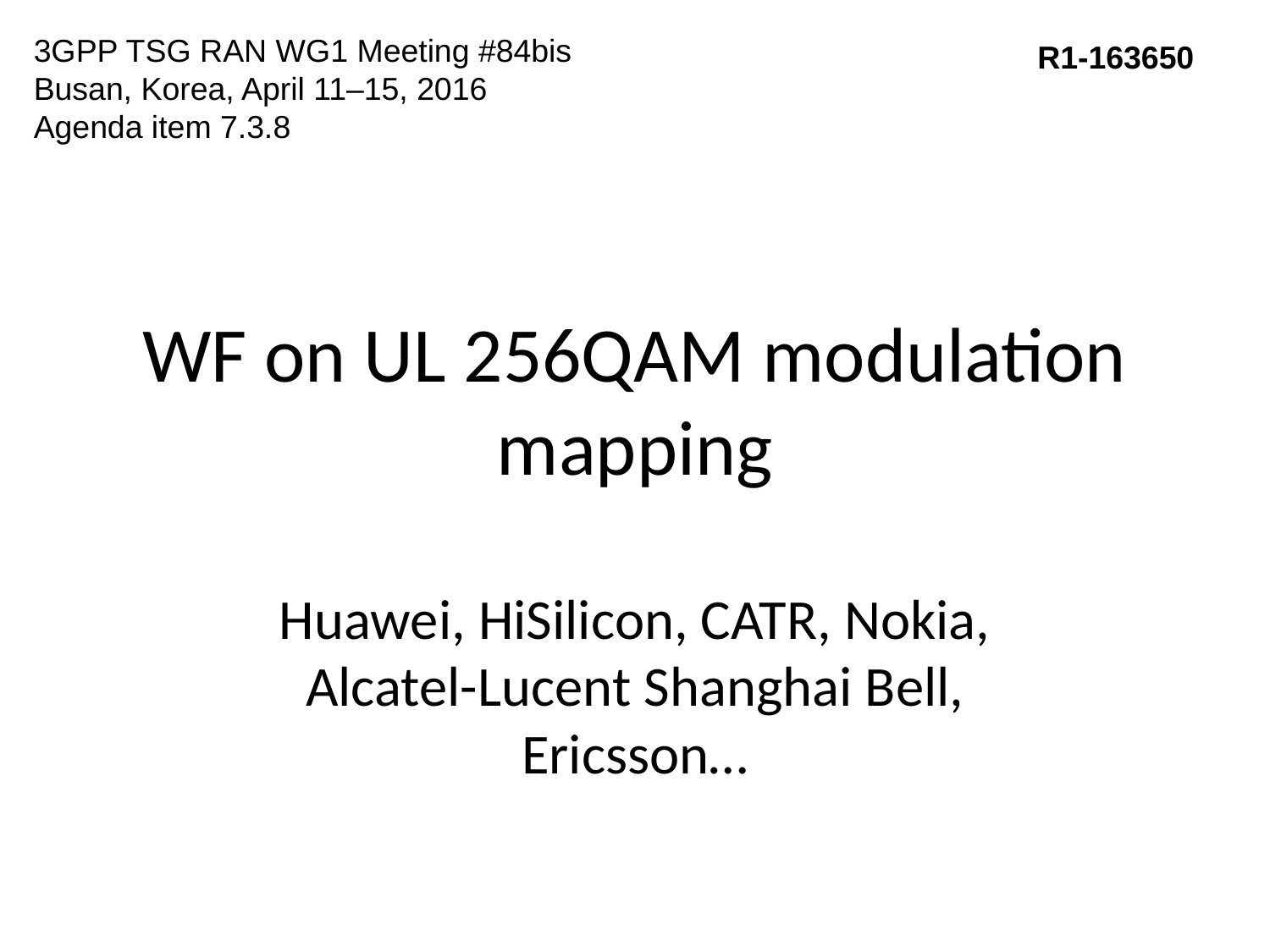

3GPP TSG RAN WG1 Meeting #84bis
Busan, Korea, April 11–15, 2016
Agenda item 7.3.8
R1-163650
# WF on UL 256QAM modulation mapping
Huawei, HiSilicon, CATR, Nokia, Alcatel-Lucent Shanghai Bell, Ericsson…